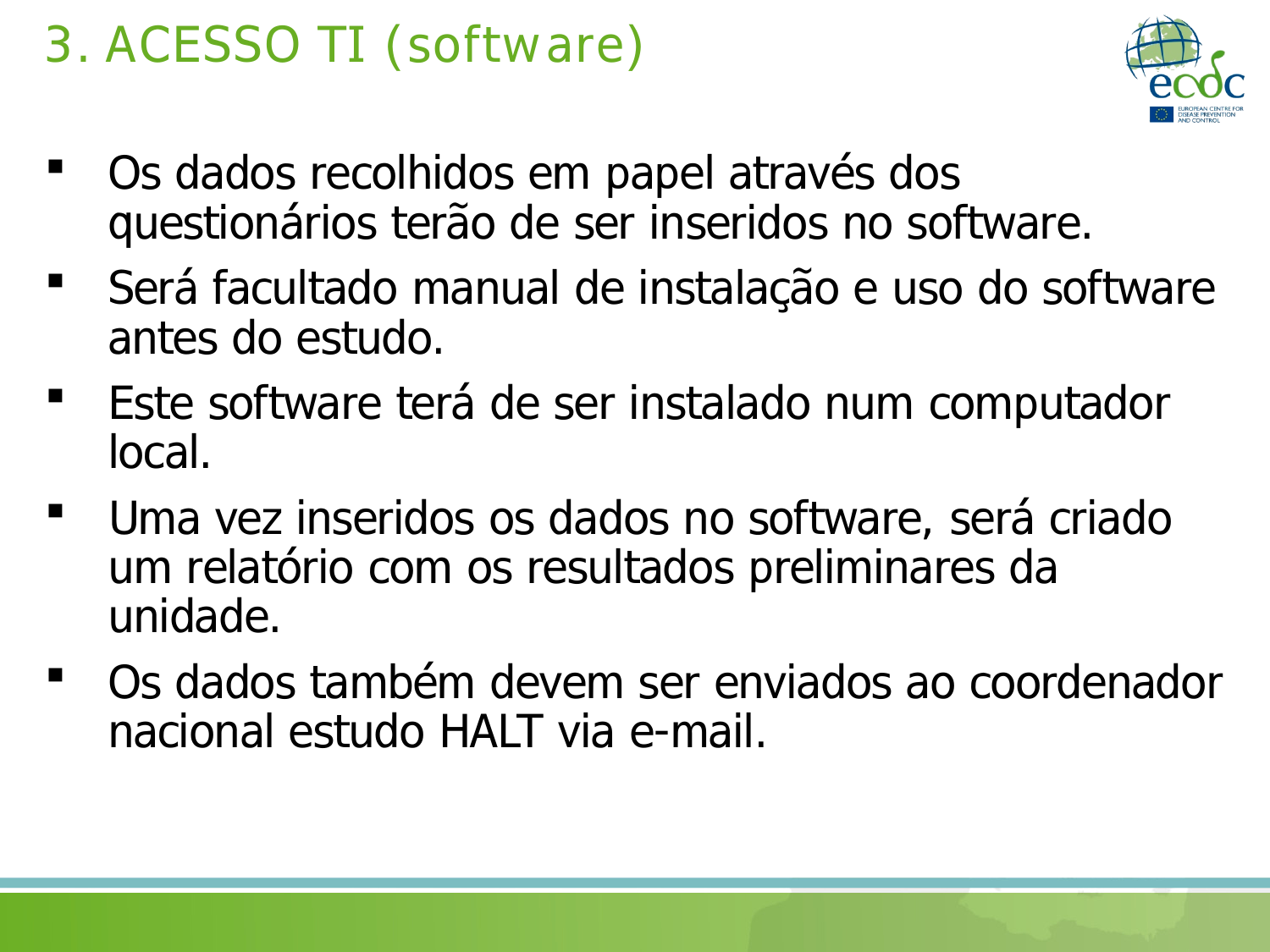

# 3. ACESSO TI (software)
Os dados recolhidos em papel através dos questionários terão de ser inseridos no software.
Será facultado manual de instalação e uso do software antes do estudo.
Este software terá de ser instalado num computador local.
Uma vez inseridos os dados no software, será criado um relatório com os resultados preliminares da unidade.
Os dados também devem ser enviados ao coordenador nacional estudo HALT via e-mail.